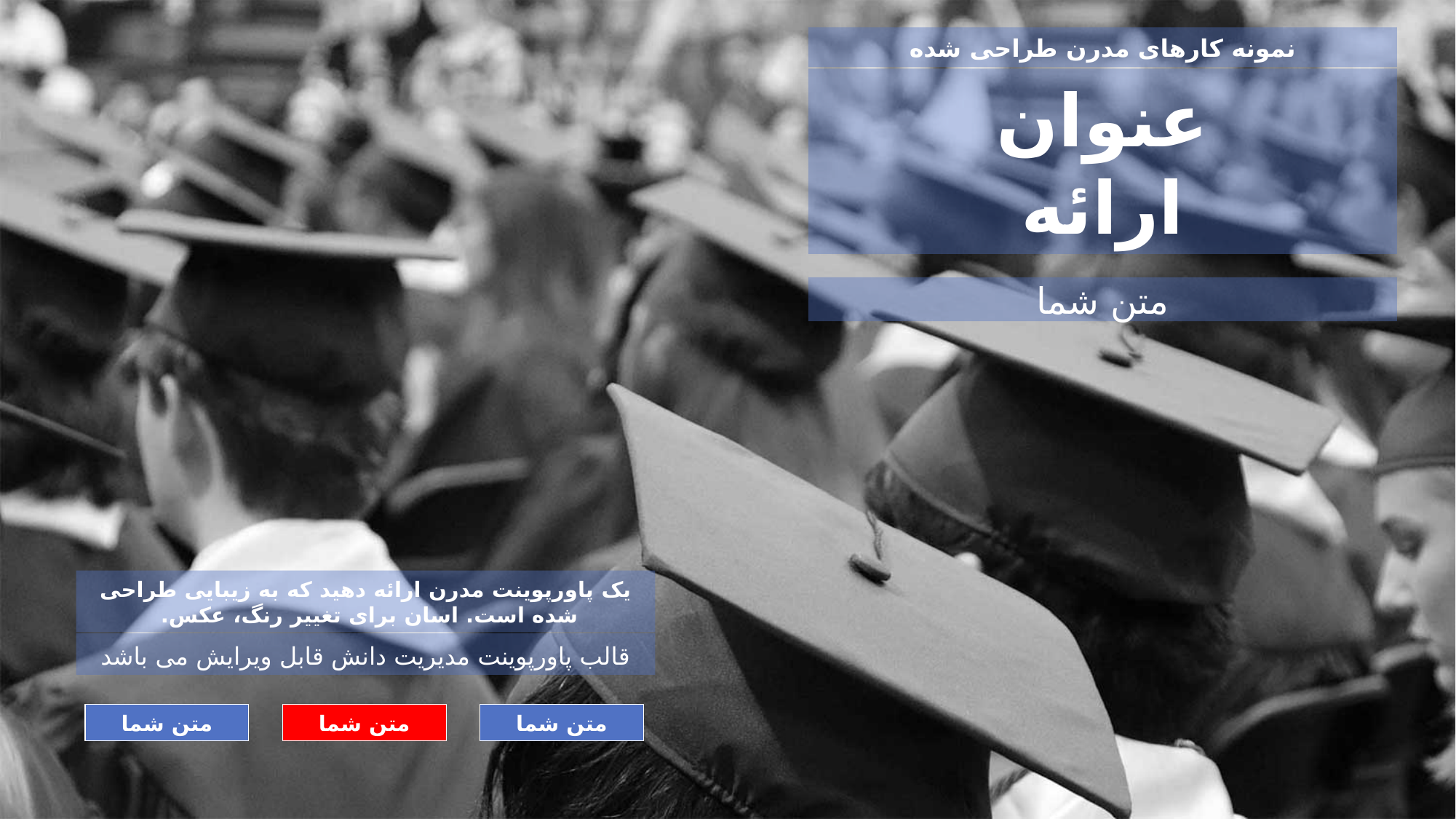

نمونه کارهای مدرن طراحی شده
عنوان
ارائه
متن شما
یک پاورپوینت مدرن ارائه دهید که به زیبایی طراحی شده است. اسان برای تغییر رنگ، عکس.
قالب پاورپوینت مدیریت دانش قابل ویرایش می باشد
متن شما
متن شما
متن شما